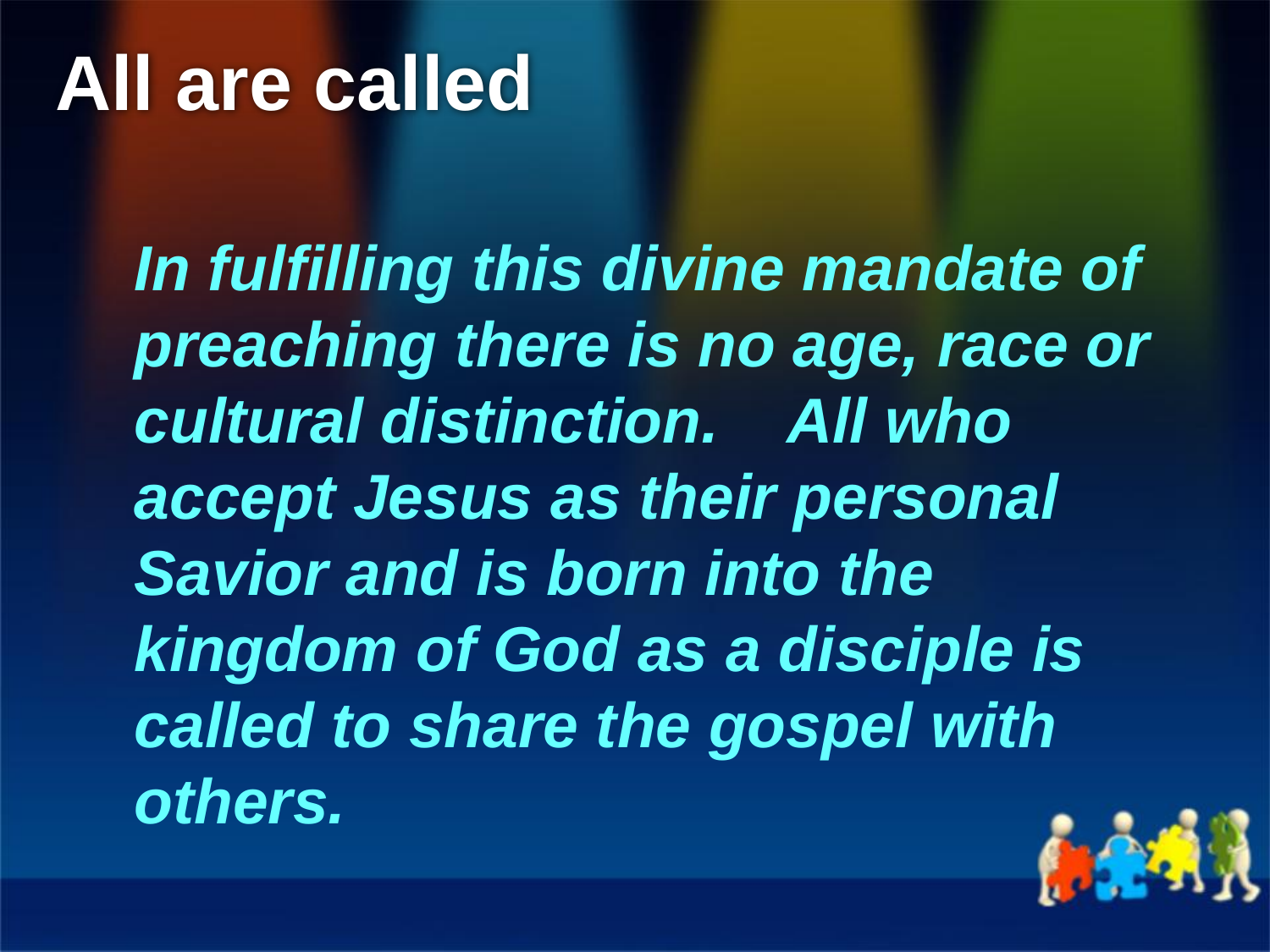

# All are called
	In fulfilling this divine mandate of preaching there is no age, race or cultural distinction.    All who accept Jesus as their personal Savior and is born into the kingdom of God as a disciple is called to share the gospel with others.